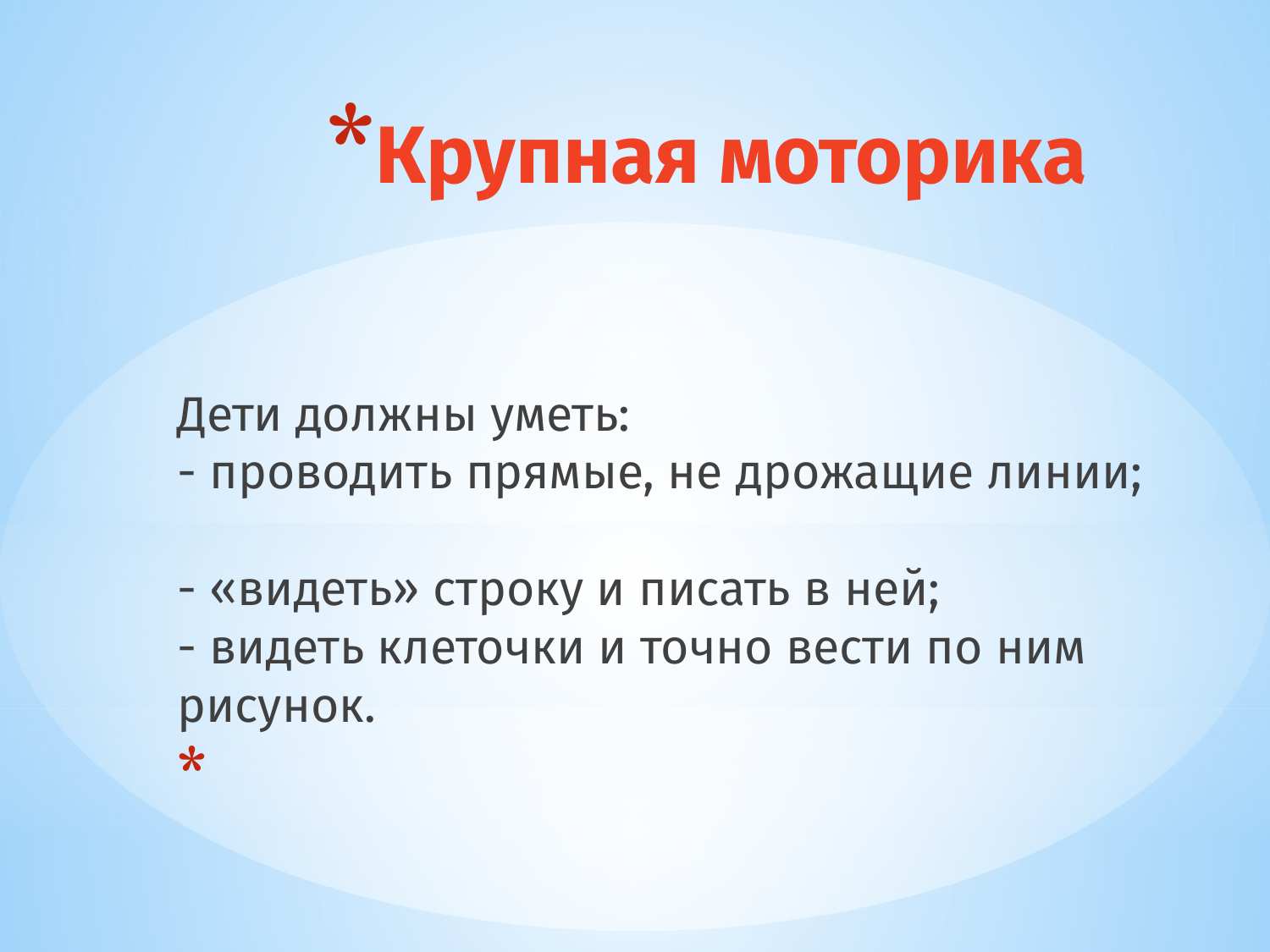

# Крупная моторика
Дети должны уметь:
- проводить прямые, не дрожащие линии;
- «видеть» строку и писать в ней;
- видеть клеточки и точно вести по ним рисунок.